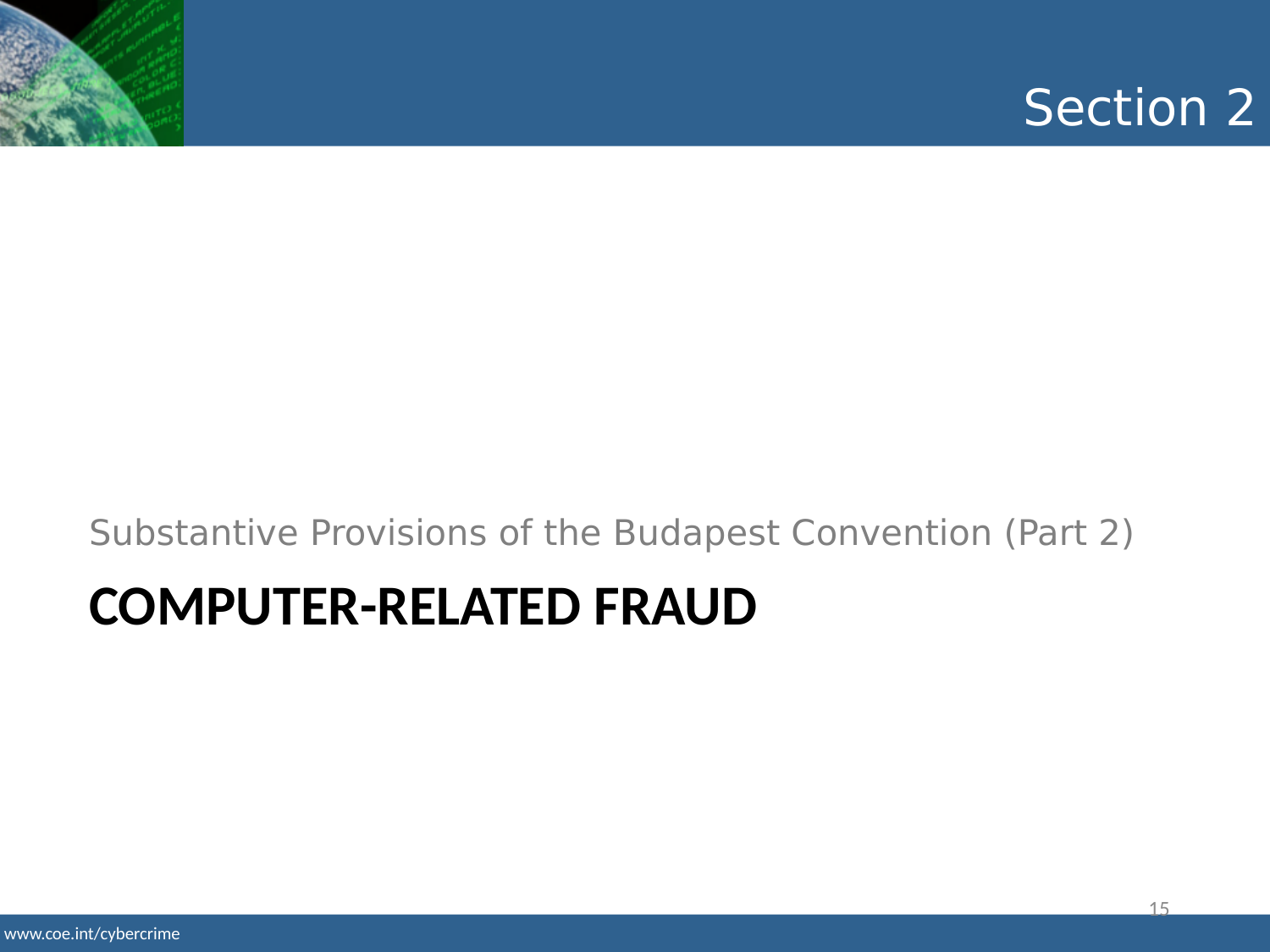

Section 2

Substantive Provisions of the Budapest Convention (Part 2)

# Computer-related fraud
15